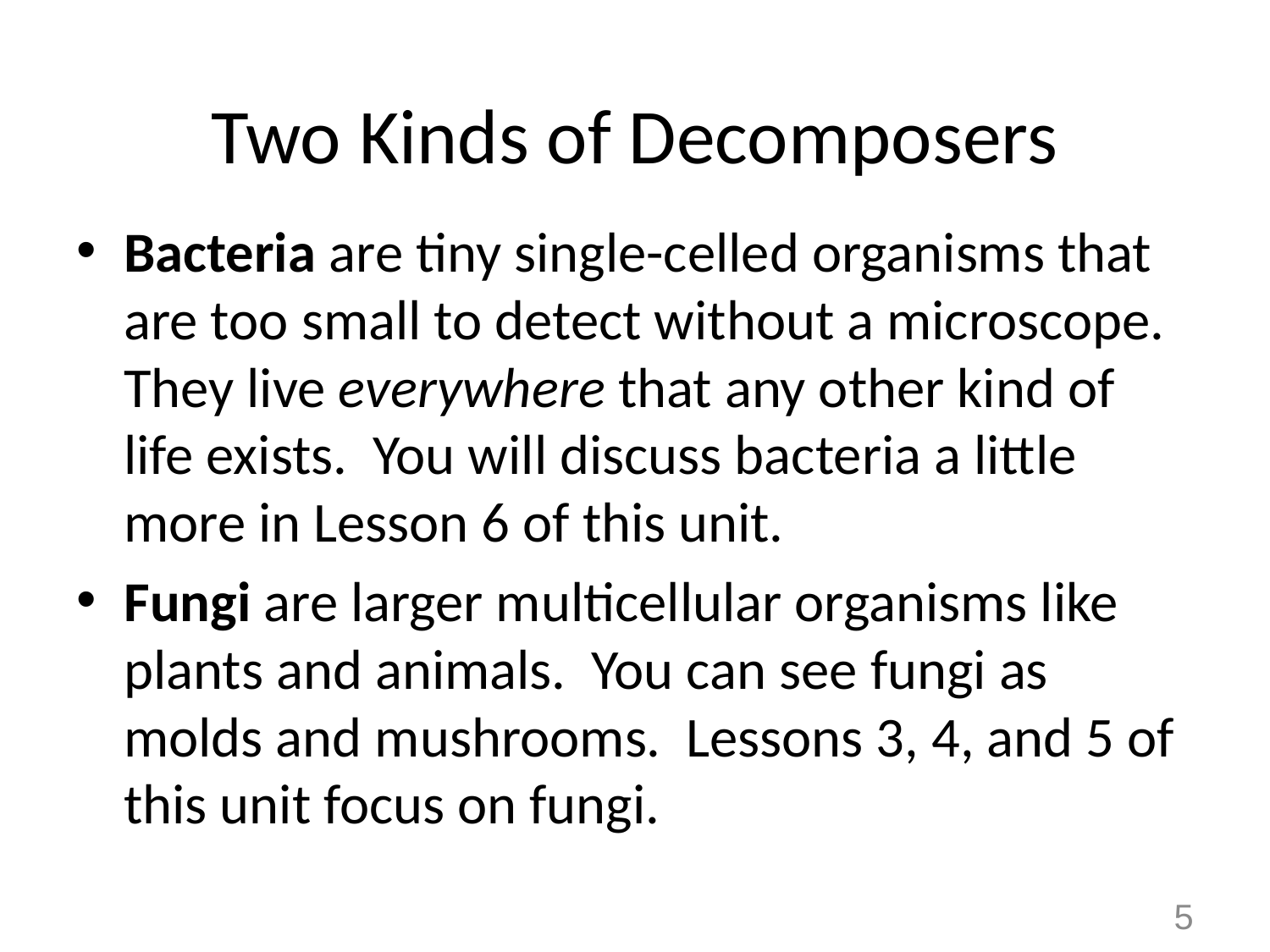

# Two Kinds of Decomposers
Bacteria are tiny single-celled organisms that are too small to detect without a microscope.  They live everywhere that any other kind of life exists.  You will discuss bacteria a little more in Lesson 6 of this unit.
Fungi are larger multicellular organisms like plants and animals.  You can see fungi as molds and mushrooms.  Lessons 3, 4, and 5 of this unit focus on fungi.
5